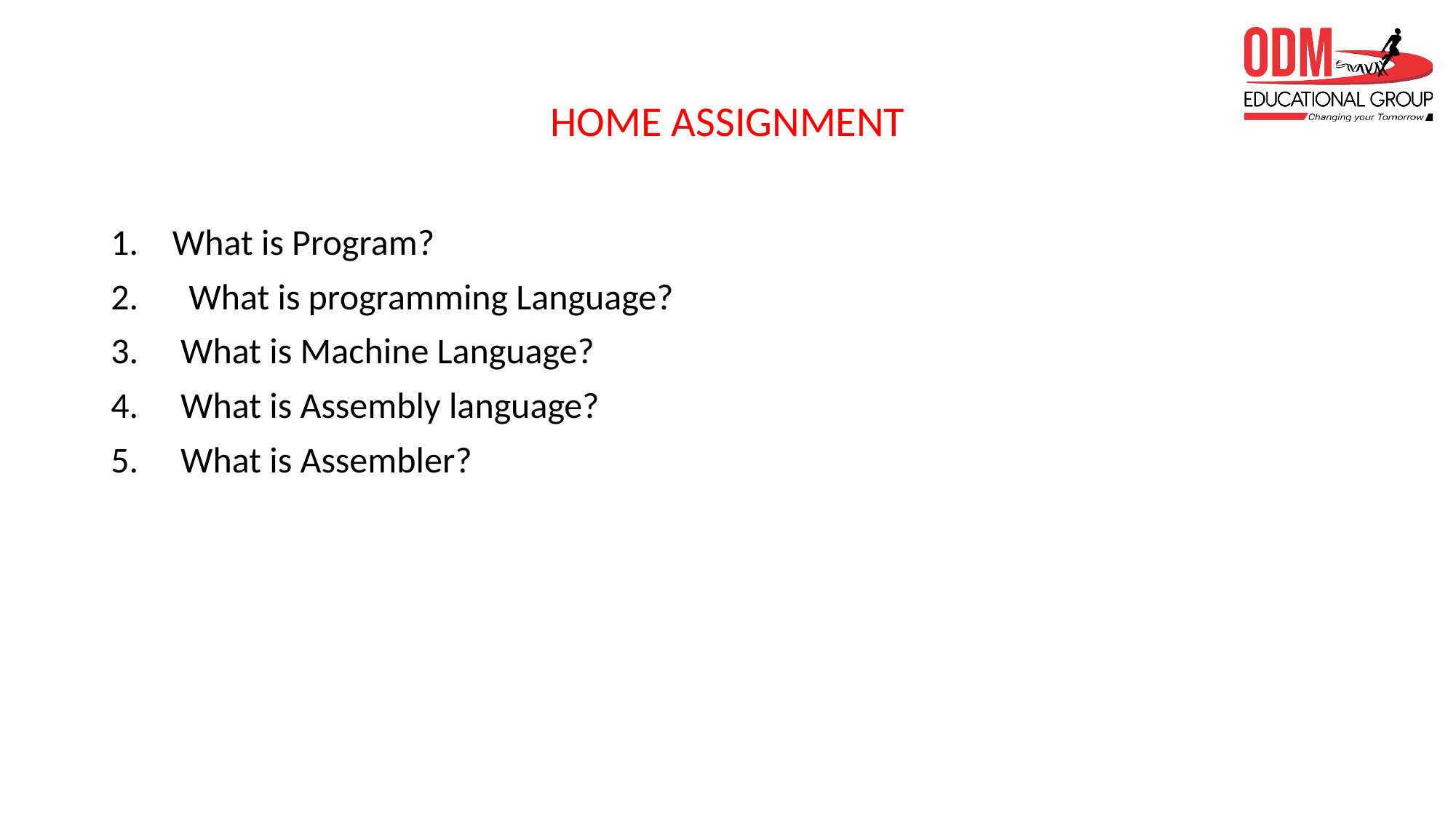

# HOME ASSIGNMENT
What is Program?
  What is programming Language?
 What is Machine Language?
 What is Assembly language?
 What is Assembler?